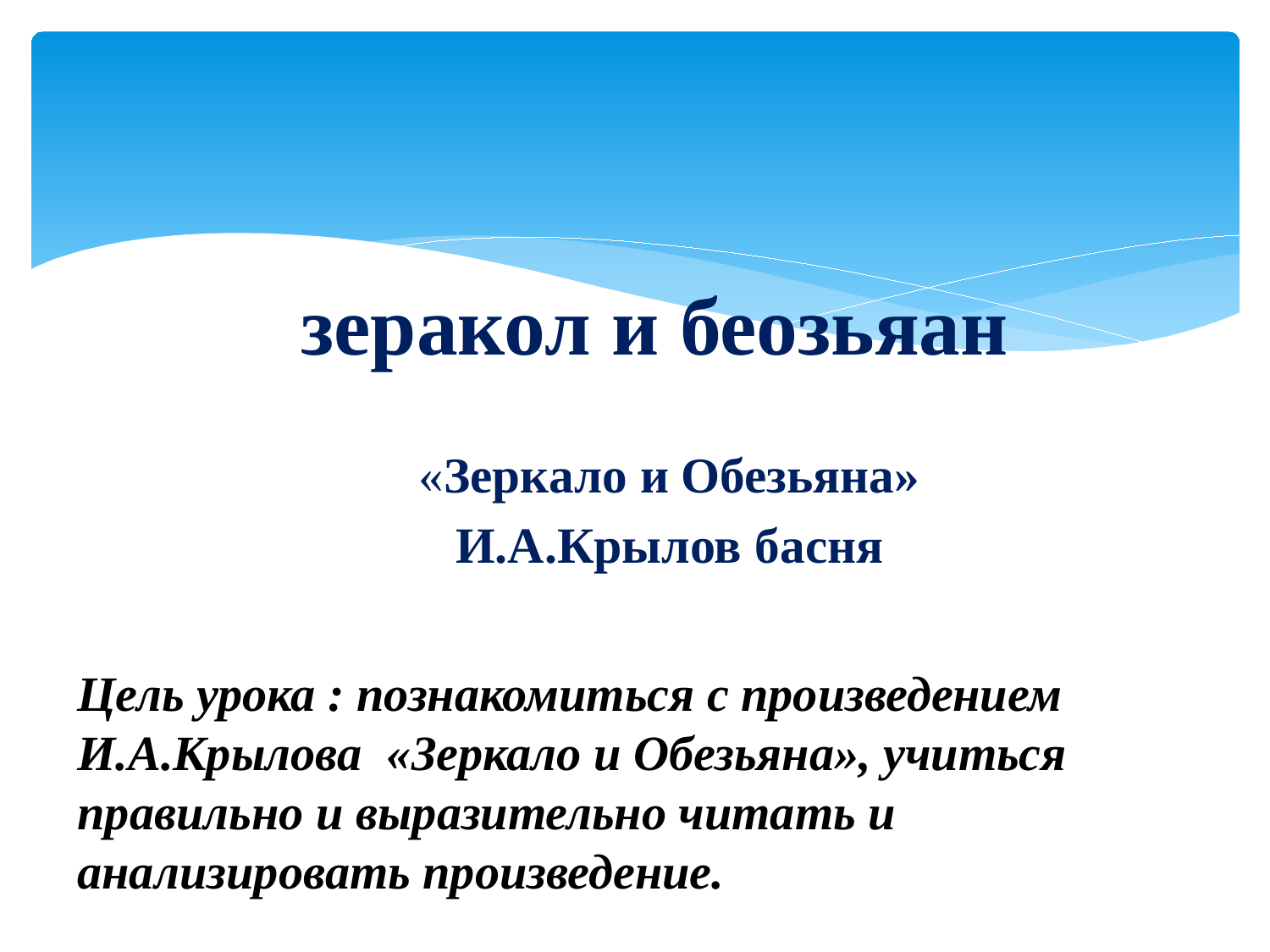

# зеракол и беозьяан

«Зеркало и Обезьяна»
И.А.Крылов басня

Цель урока : познакомиться с произведением И.А.Крылова  «Зеркало и Обезьяна», учиться правильно и выразительно читать и анализировать произведение.